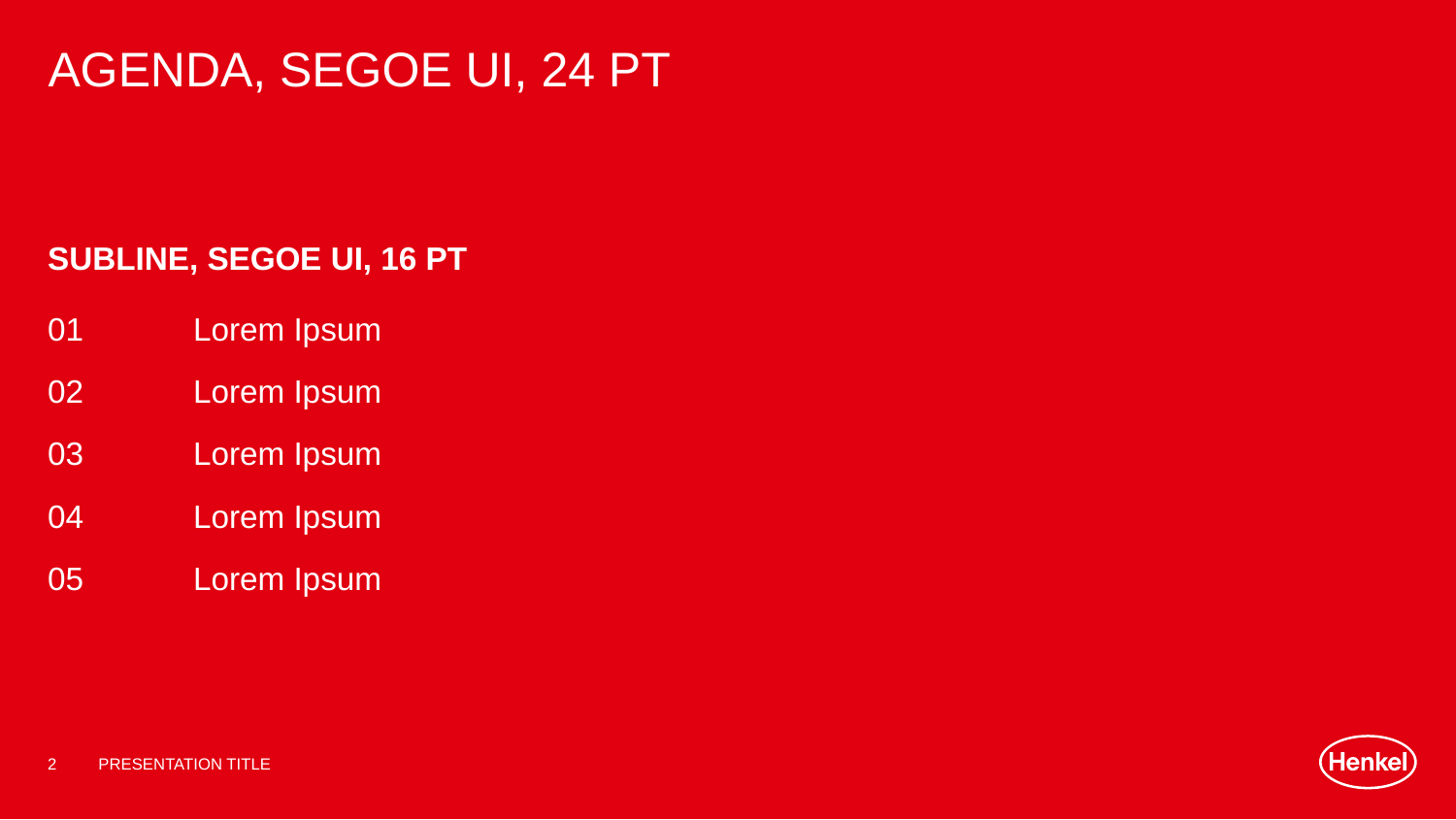

# Agenda, segoe Ui, 24 PT
SUBLINE, Segoe ui, 16 pt

01	Lorem Ipsum
02	Lorem Ipsum
03	Lorem Ipsum
04 	Lorem Ipsum
05 	Lorem Ipsum
2
Presentation title